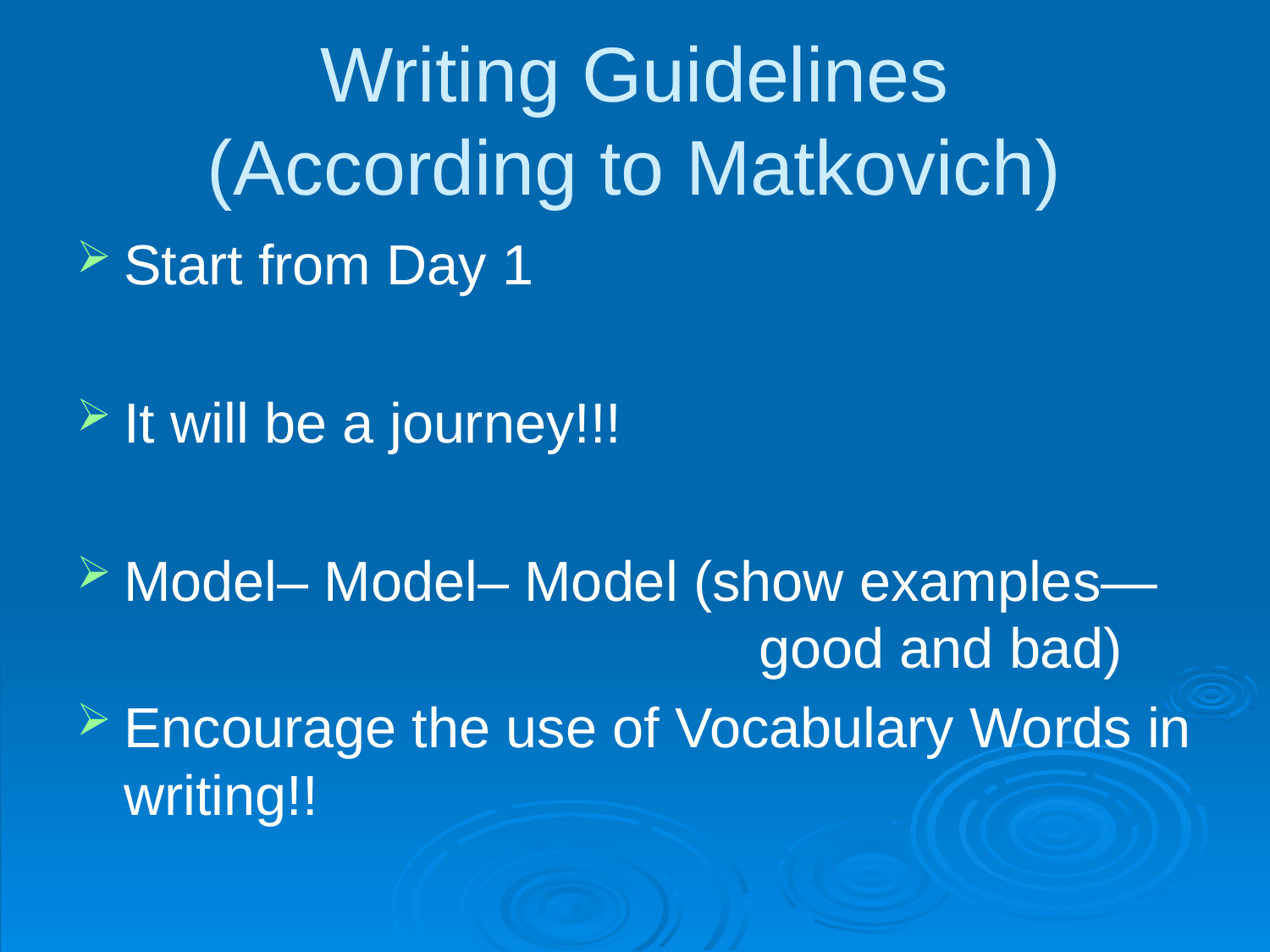

# Writing Guidelines (According to Matkovich)
Start from Day 1

It will be a journey!!!

Model– Model– Model (show examples—					good and bad)
Encourage the use of Vocabulary Words in writing!!